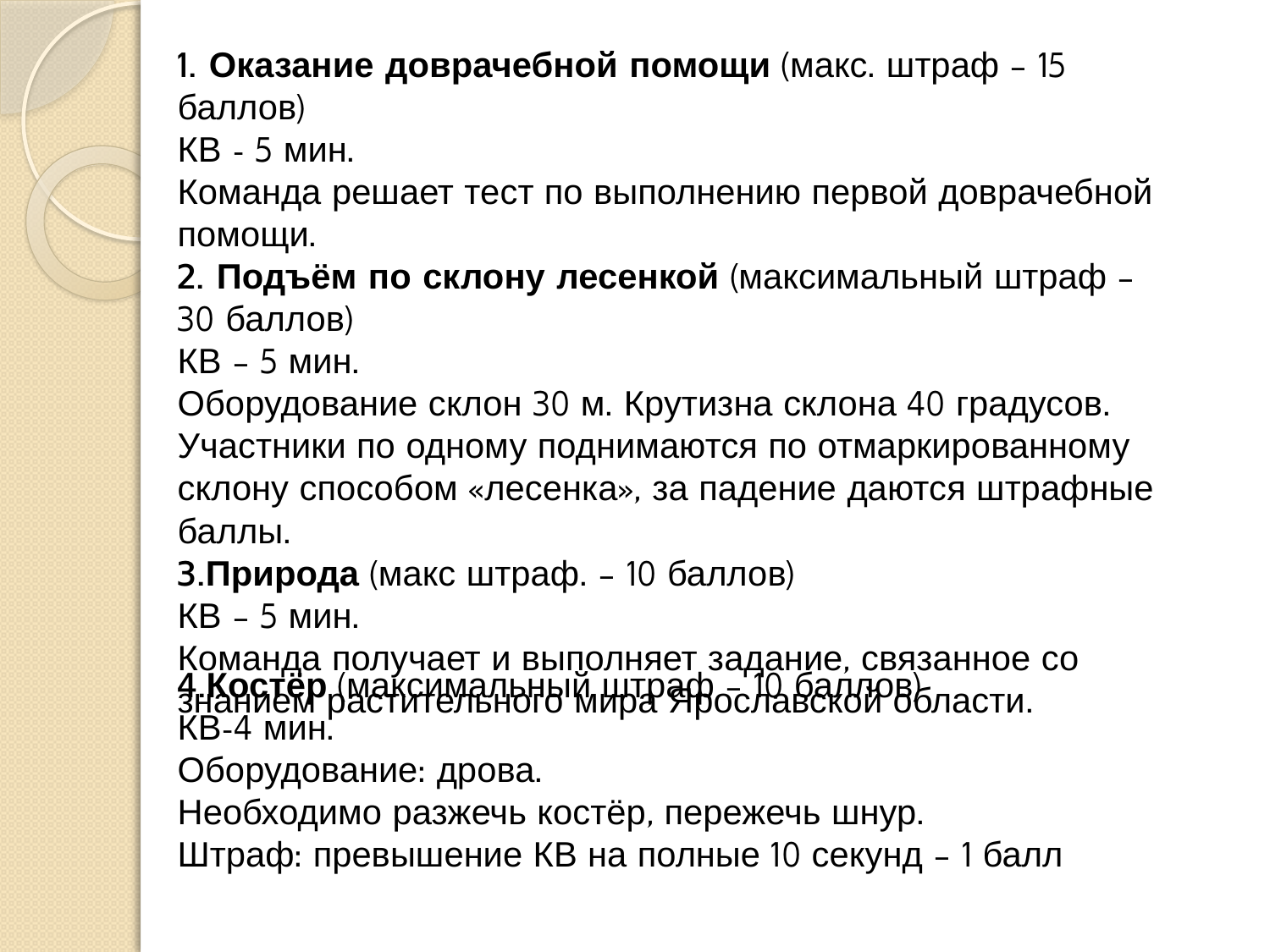

1. Оказание доврачебной помощи (макс. штраф – 15 баллов) 
КВ - 5 мин. 
Команда решает тест по выполнению первой доврачебной помощи. 
2. Подъём по склону лесенкой (максимальный штраф – 30 баллов) 
КВ – 5 мин. 
Оборудование склон 30 м. Крутизна склона 40 градусов. 
Участники по одному поднимаются по отмаркированному склону способом «лесенка», за падение даются штрафные баллы. 
3.Природа (макс штраф. – 10 баллов) 
КВ – 5 мин. 
Команда получает и выполняет задание, связанное со знанием растительного мира Ярославской области.

4.Костёр (максимальный штраф – 10 баллов) 
КВ-4 мин. 
Оборудование: дрова. 
Необходимо разжечь костёр, пережечь шнур. 
Штраф: превышение КВ на полные 10 секунд – 1 балл